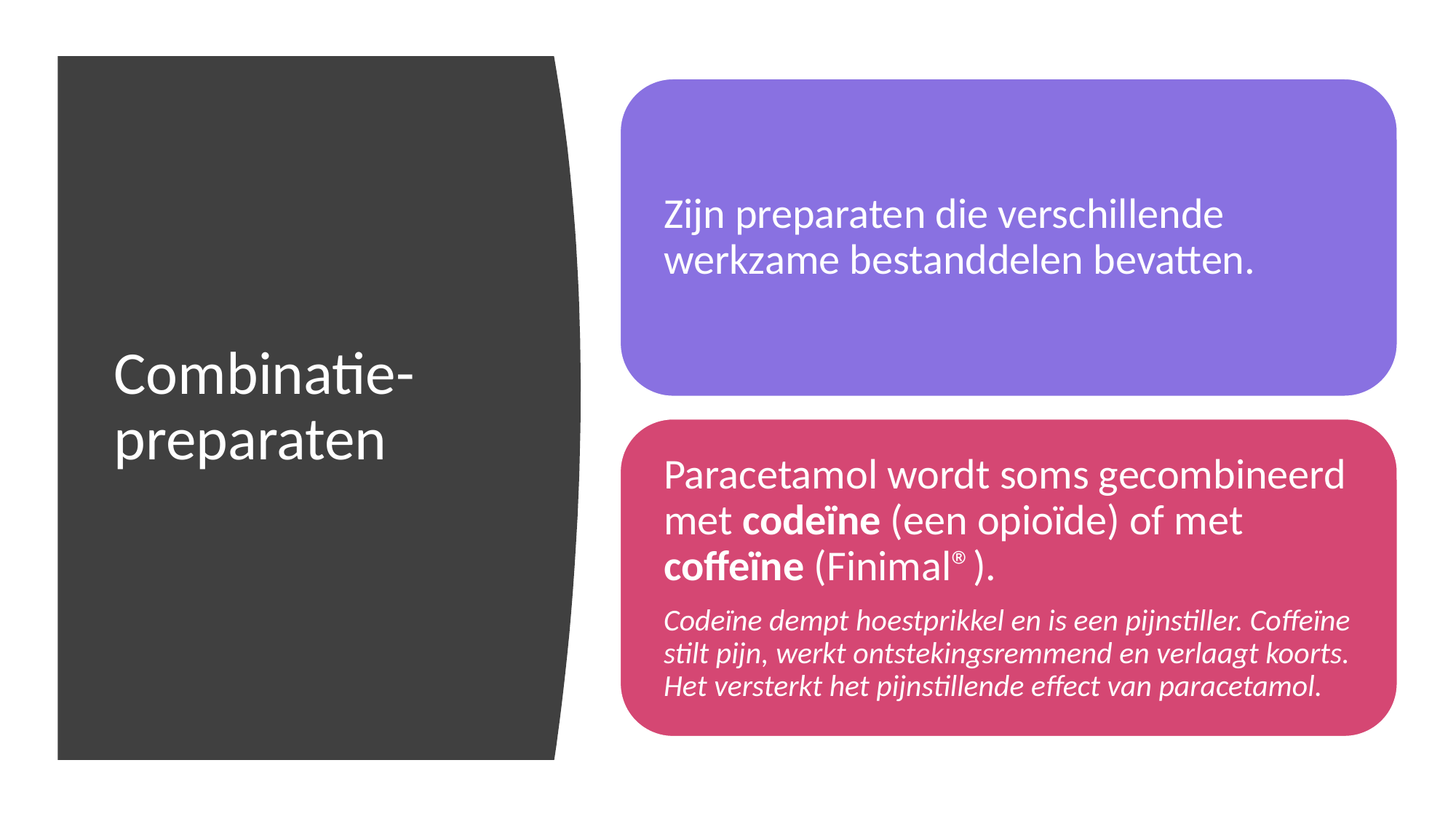

Zijn preparaten die verschillende werkzame bestanddelen bevatten.
Paracetamol wordt soms gecombineerd met codeïne (een opioïde) of met coffeïne (Finimal®).
Codeïne dempt hoestprikkel en is een pijnstiller. Coffeïne stilt pijn, werkt ontstekingsremmend en verlaagt koorts. Het versterkt het pijnstillende effect van paracetamol.

# Combinatie-preparaten